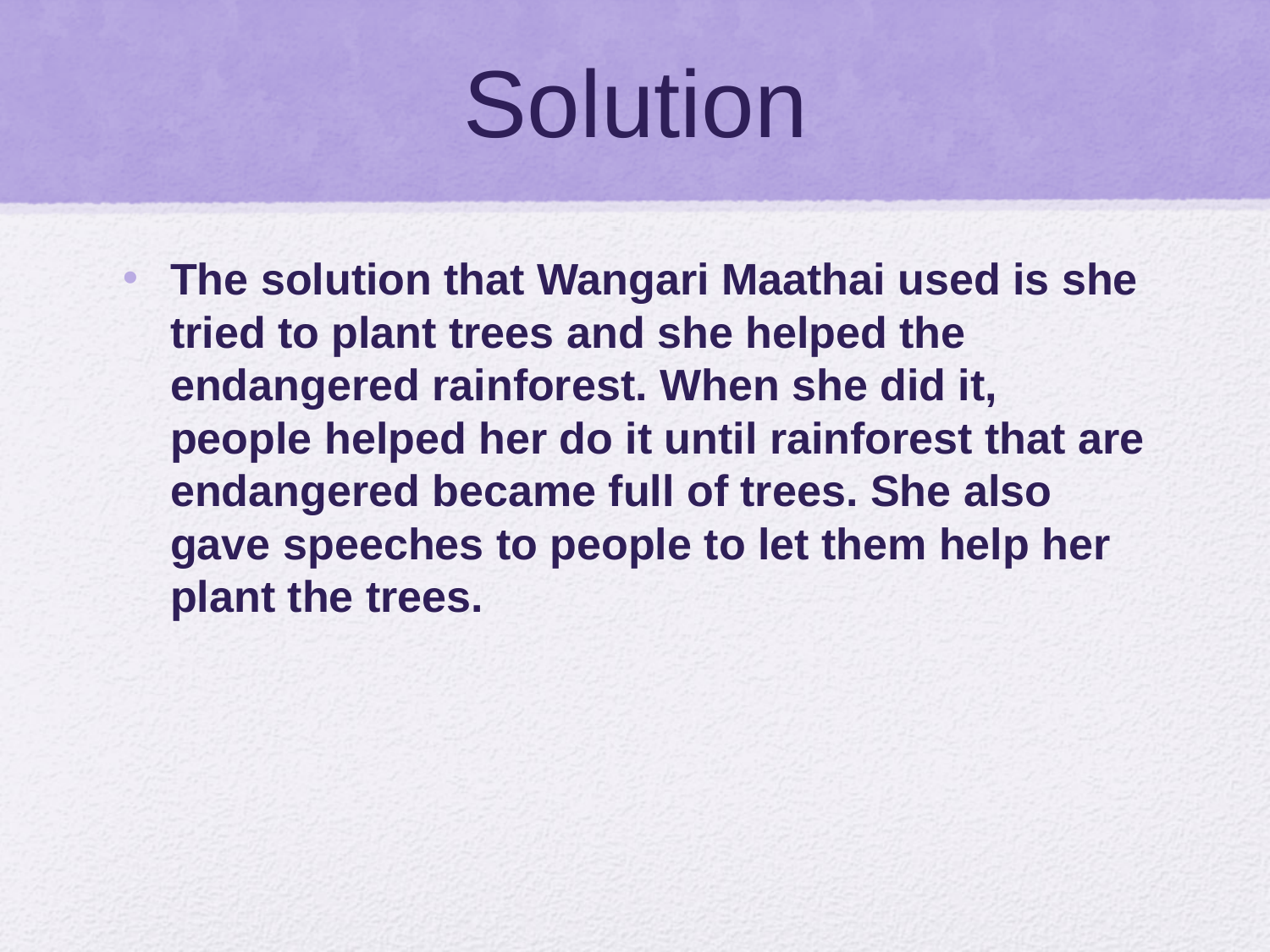

# Solution
The solution that Wangari Maathai used is she tried to plant trees and she helped the endangered rainforest. When she did it, people helped her do it until rainforest that are endangered became full of trees. She also gave speeches to people to let them help her plant the trees.